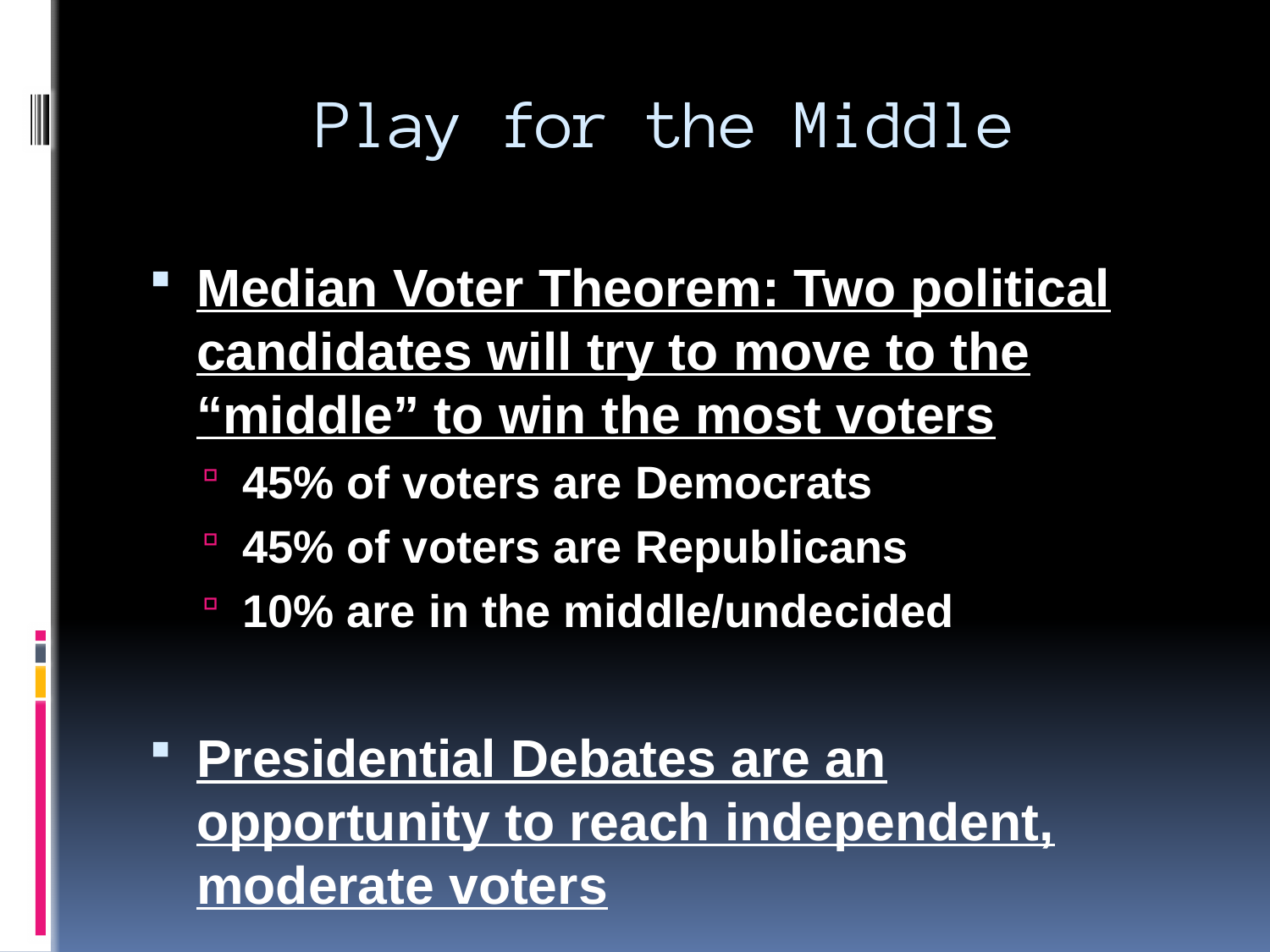

# Play for the Middle
Median Voter Theorem: Two political candidates will try to move to the “middle” to win the most voters
45% of voters are Democrats
45% of voters are Republicans
10% are in the middle/undecided

Presidential Debates are an opportunity to reach independent, moderate voters